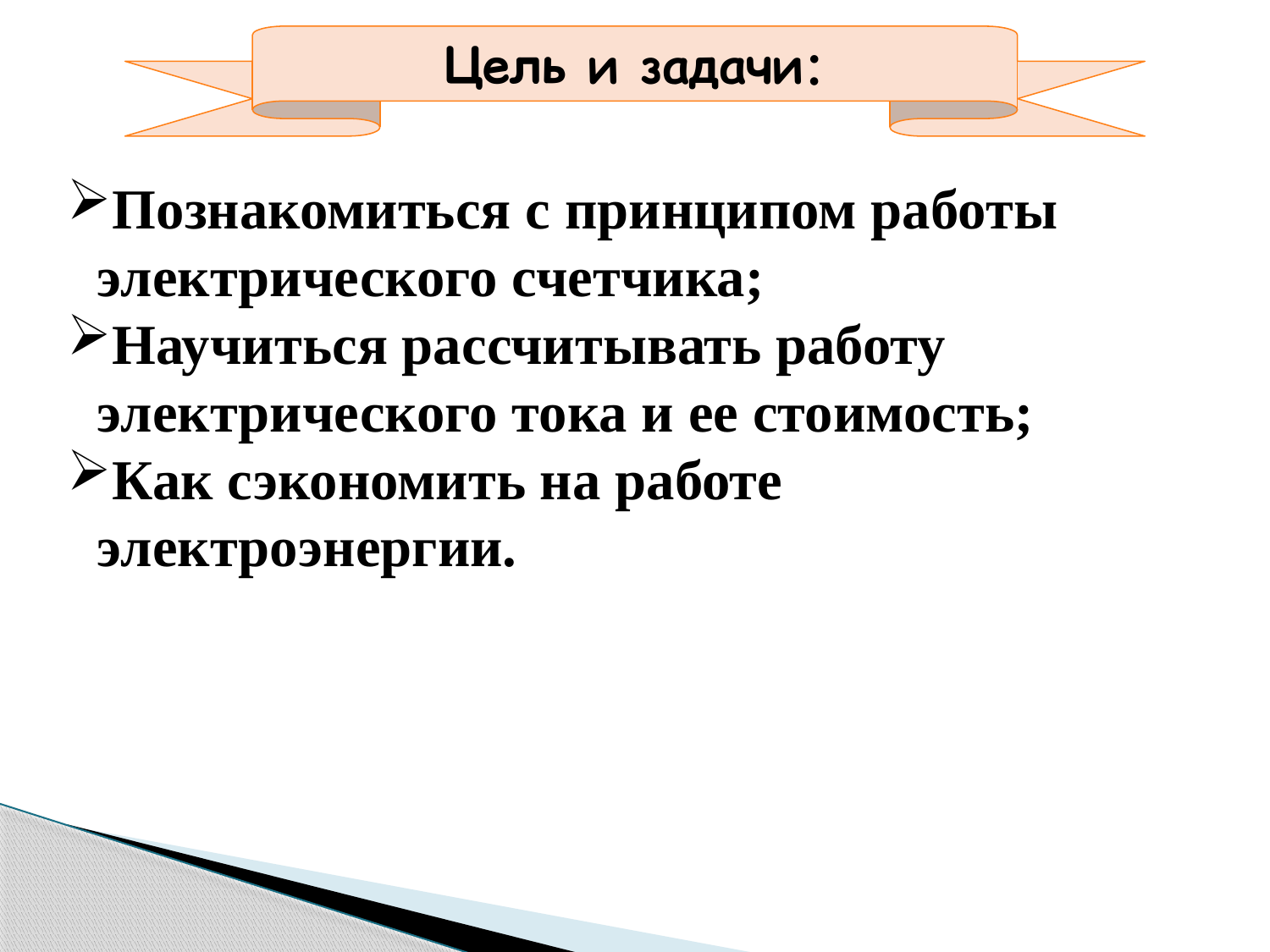

Цель и задачи:
Познакомиться с принципом работы электрического счетчика;
Научиться рассчитывать работу электрического тока и ее стоимость;
Как сэкономить на работе электроэнергии.